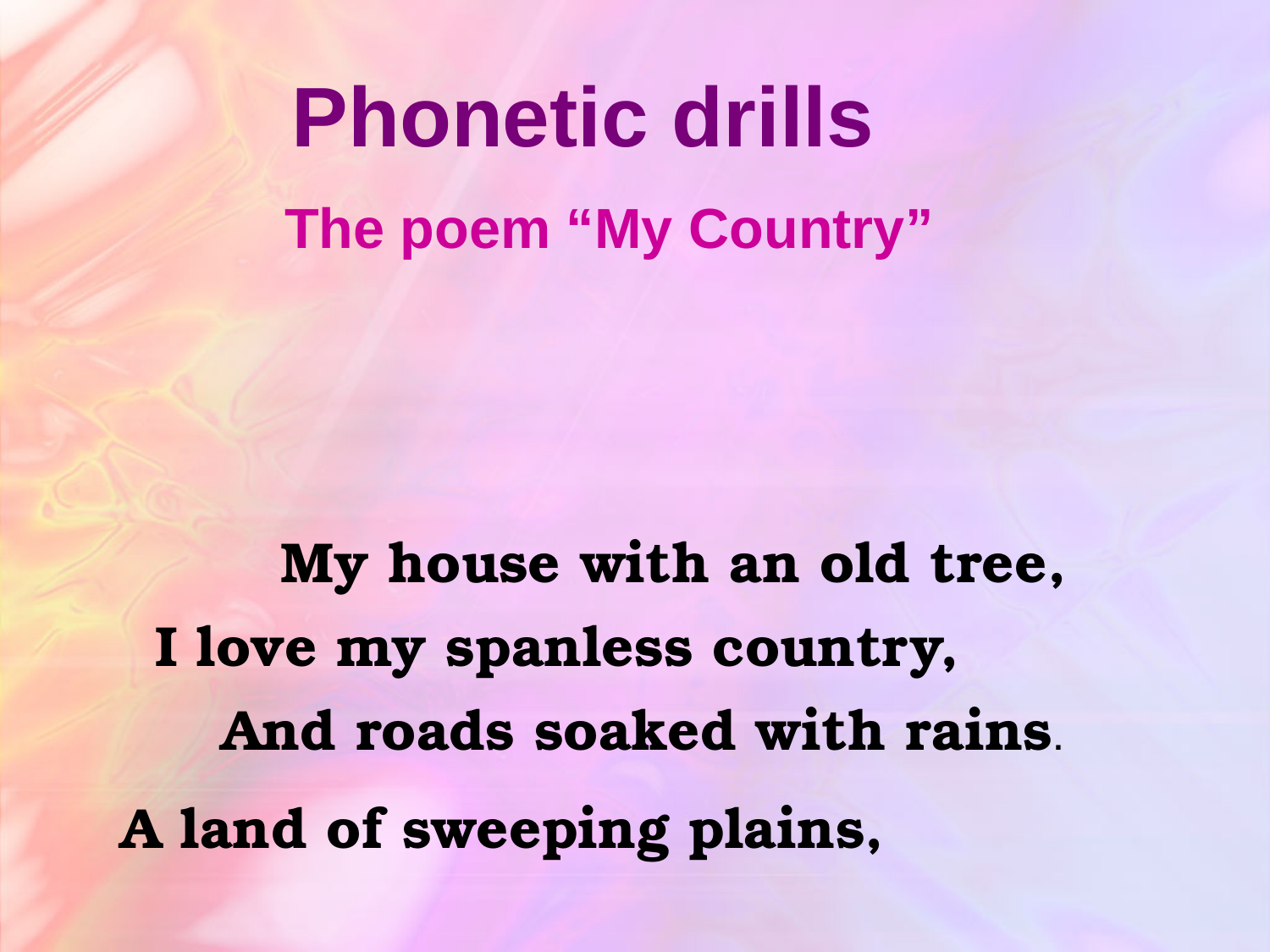

Phonetic drills
The poem “My Country”
My house with an old tree,
I love my spanless country,
And roads soaked with rains.
A land of sweeping plains,